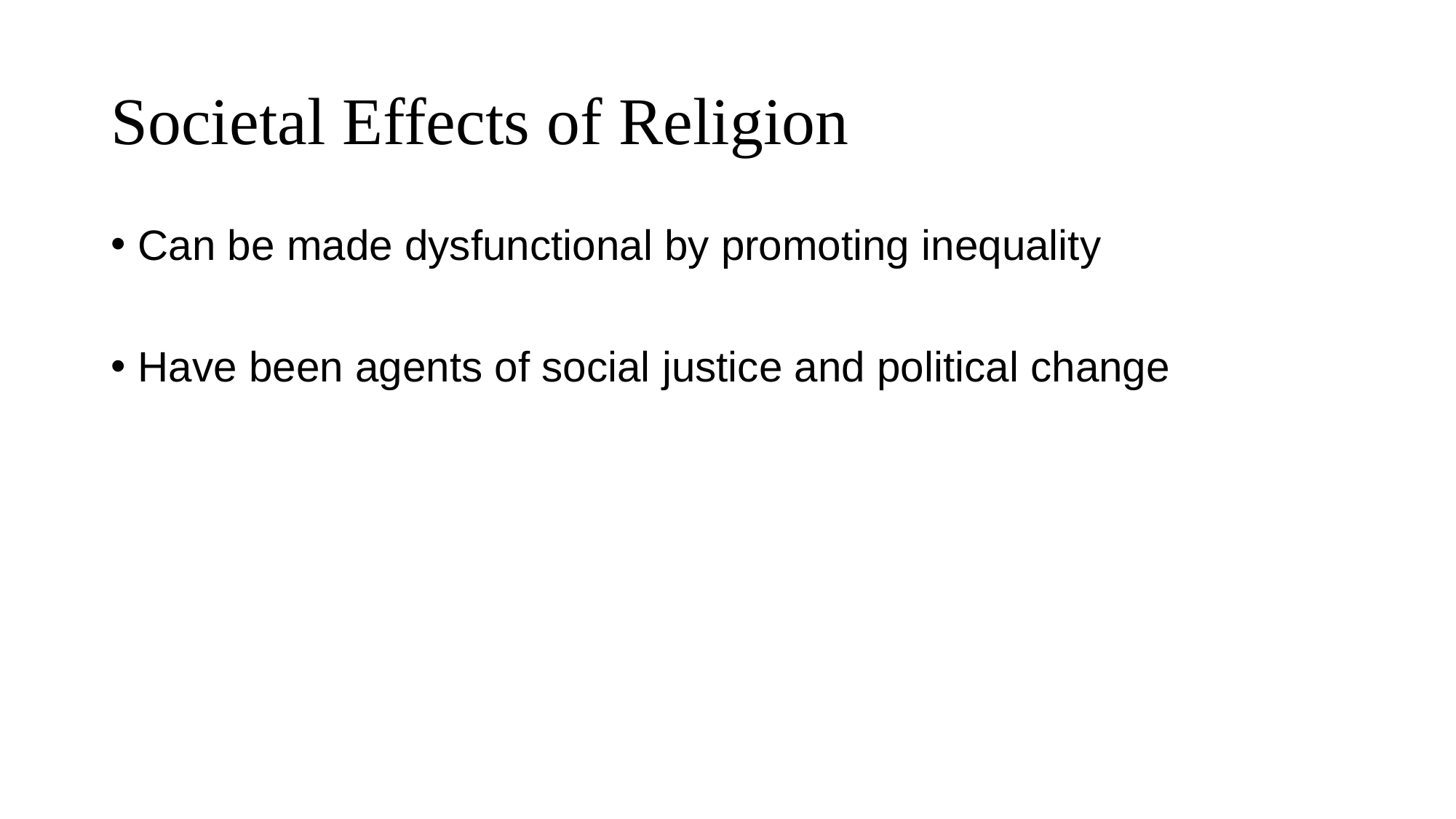

# Societal Effects of Religion
Can be made dysfunctional by promoting inequality

Have been agents of social justice and political change